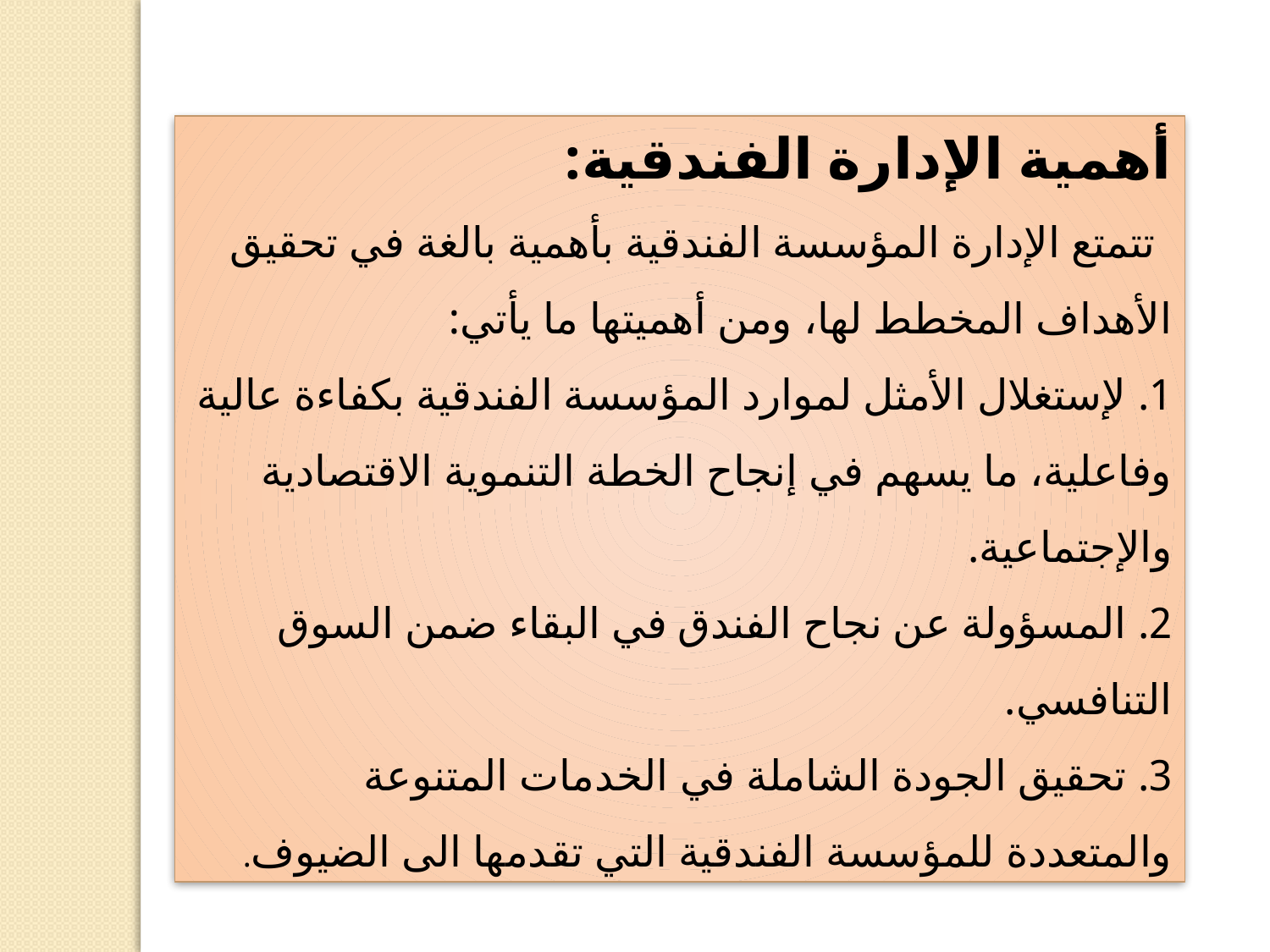

أهمية الإدارة الفندقية:
  تتمتع الإدارة المؤسسة الفندقية بأهمية بالغة في تحقيق الأهداف المخطط لها، ومن أهميتها ما يأتي:
1. لإستغلال الأمثل لموارد المؤسسة الفندقية بكفاءة عالية وفاعلية، ما يسهم في إنجاح الخطة التنموية الاقتصادية والإجتماعية.
2. المسؤولة عن نجاح الفندق في البقاء ضمن السوق التنافسي.
3. تحقيق الجودة الشاملة في الخدمات المتنوعة والمتعددة للمؤسسة الفندقية التي تقدمها الى الضيوف.